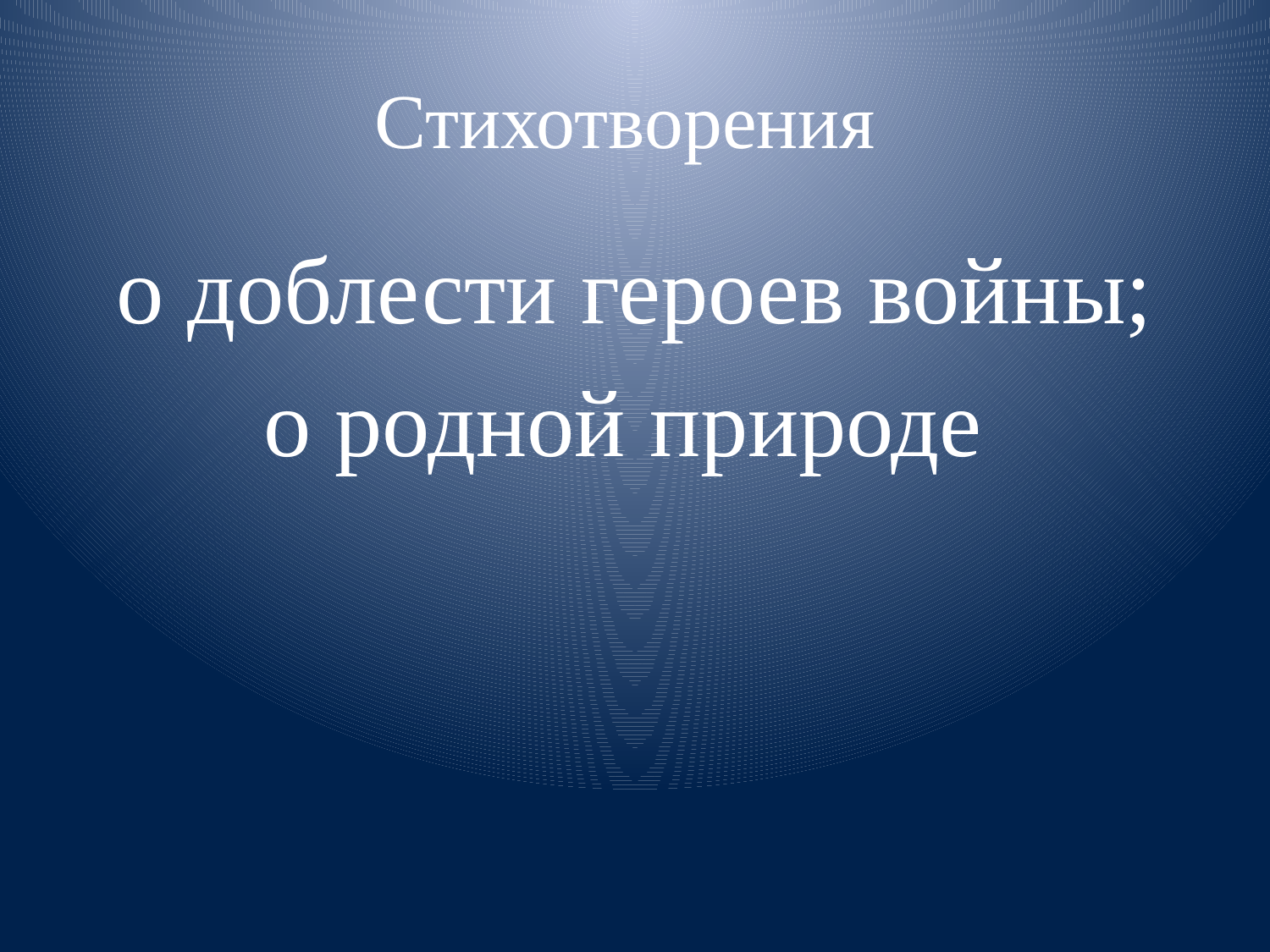

# Стихотворения
о доблести героев войны;
о родной природе